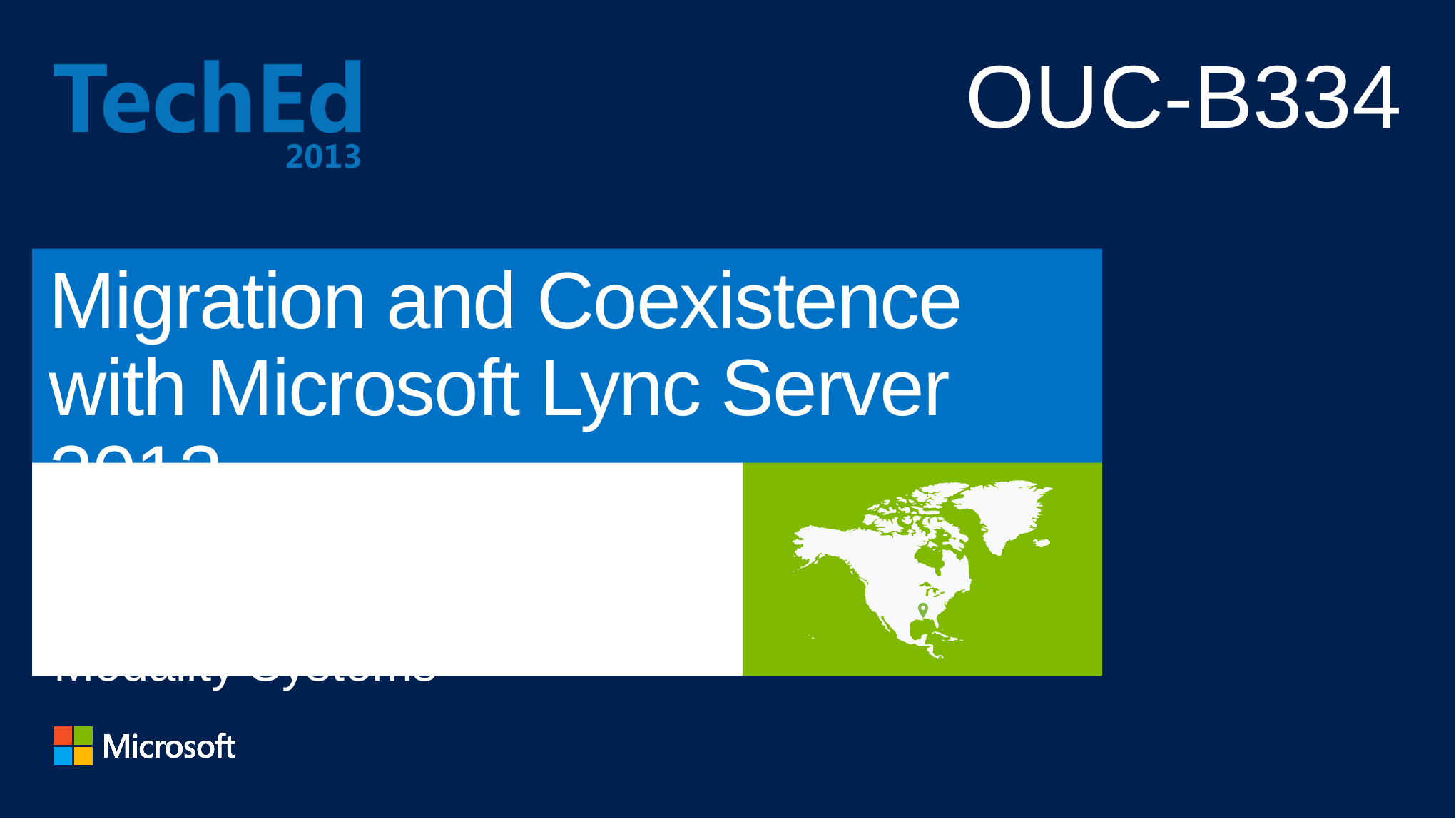

OUC-B334
# Migration and Coexistence with Microsoft Lync Server 2013
Justin Morris
Lync MVP and Senior Consultant
Modality Systems